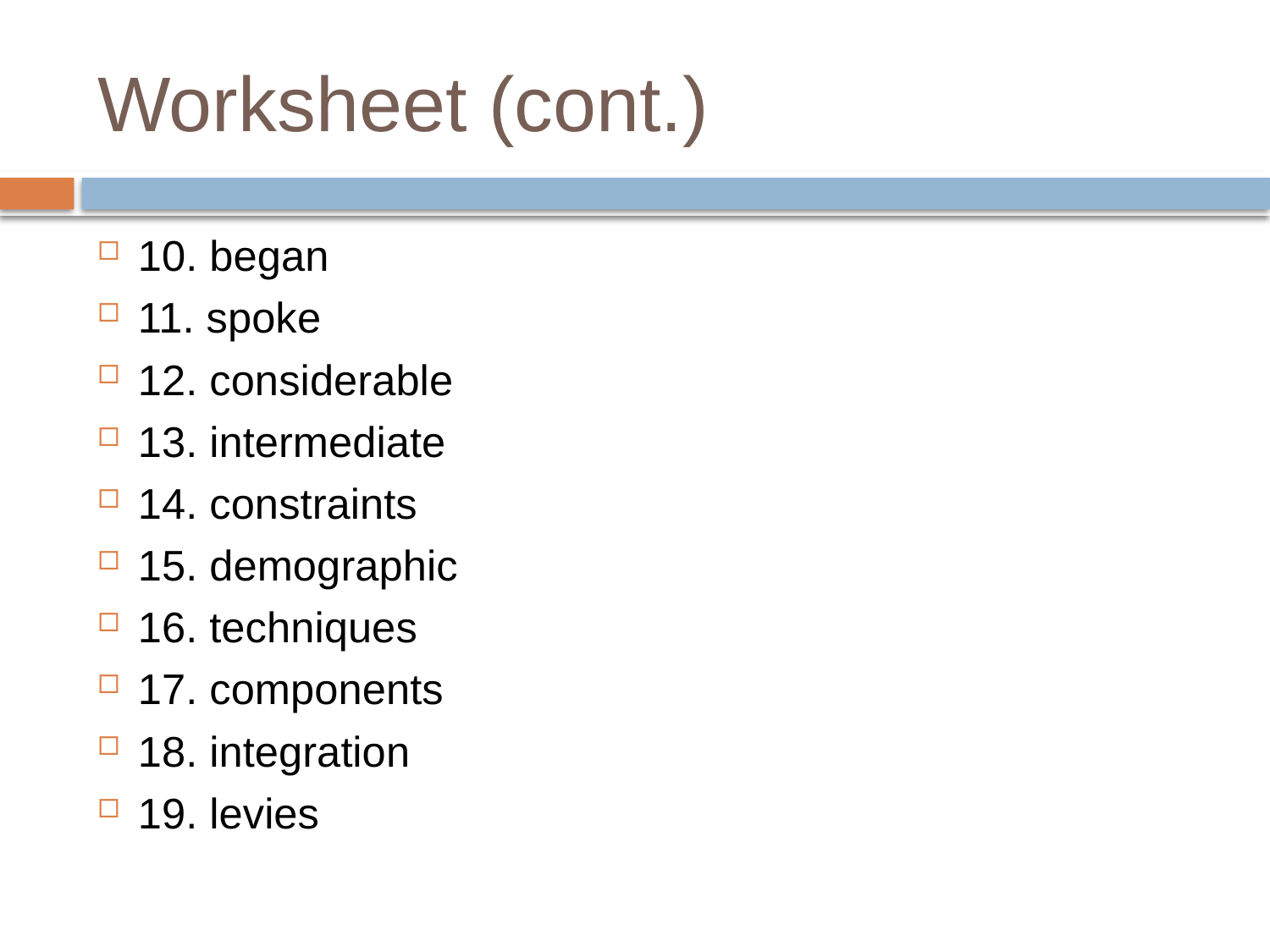

# Worksheet (cont.)
10. began
11. spoke
12. considerable
13. intermediate
14. constraints
15. demographic
16. techniques
17. components
18. integration
19. levies